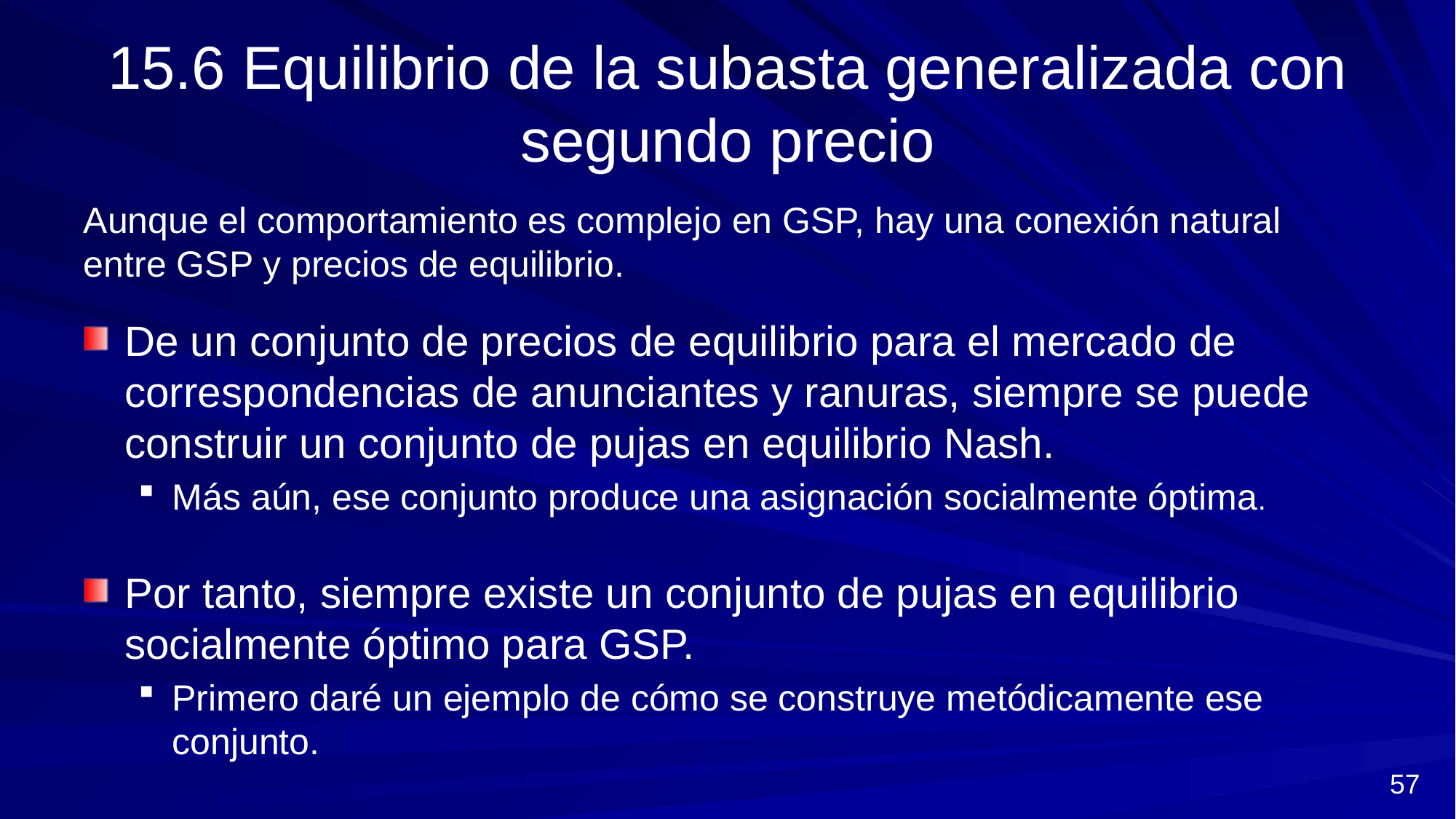

# 15.6 Equilibrio de la subasta generalizada con segundo precio
Aunque el comportamiento es complejo en GSP, hay una conexión natural entre GSP y precios de equilibrio.

De un conjunto de precios de equilibrio para el mercado de correspondencias de anunciantes y ranuras, siempre se puede construir un conjunto de pujas en equilibrio Nash.
Más aún, ese conjunto produce una asignación socialmente óptima.

Por tanto, siempre existe un conjunto de pujas en equilibrio socialmente óptimo para GSP.
Primero daré un ejemplo de cómo se construye metódicamente ese conjunto.
57